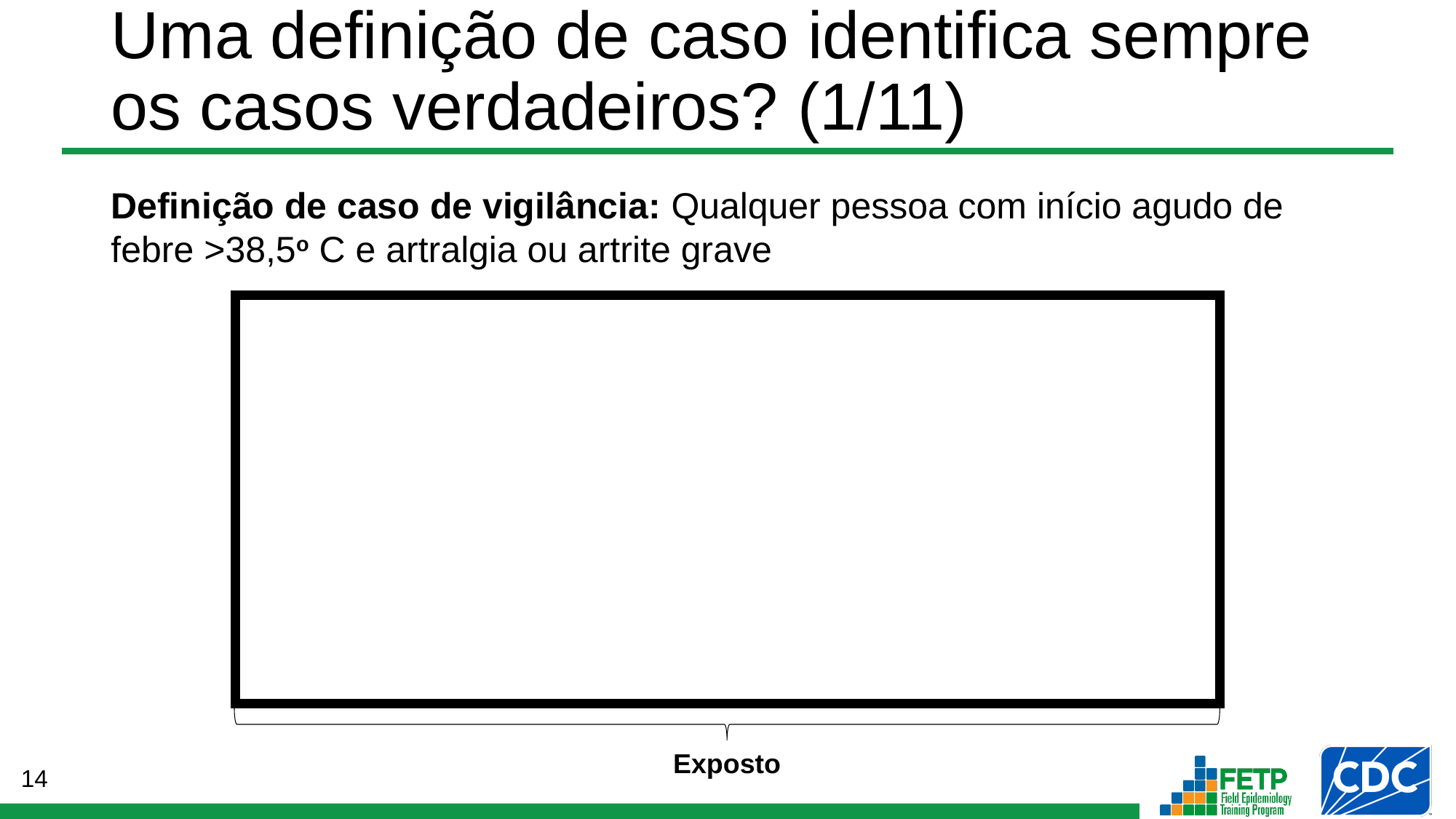

# Uma definição de caso identifica sempre os casos verdadeiros? (1/11)
Definição de caso de vigilância: Qualquer pessoa com início agudo de febre >38,5o C e artralgia ou artrite grave

Exposto